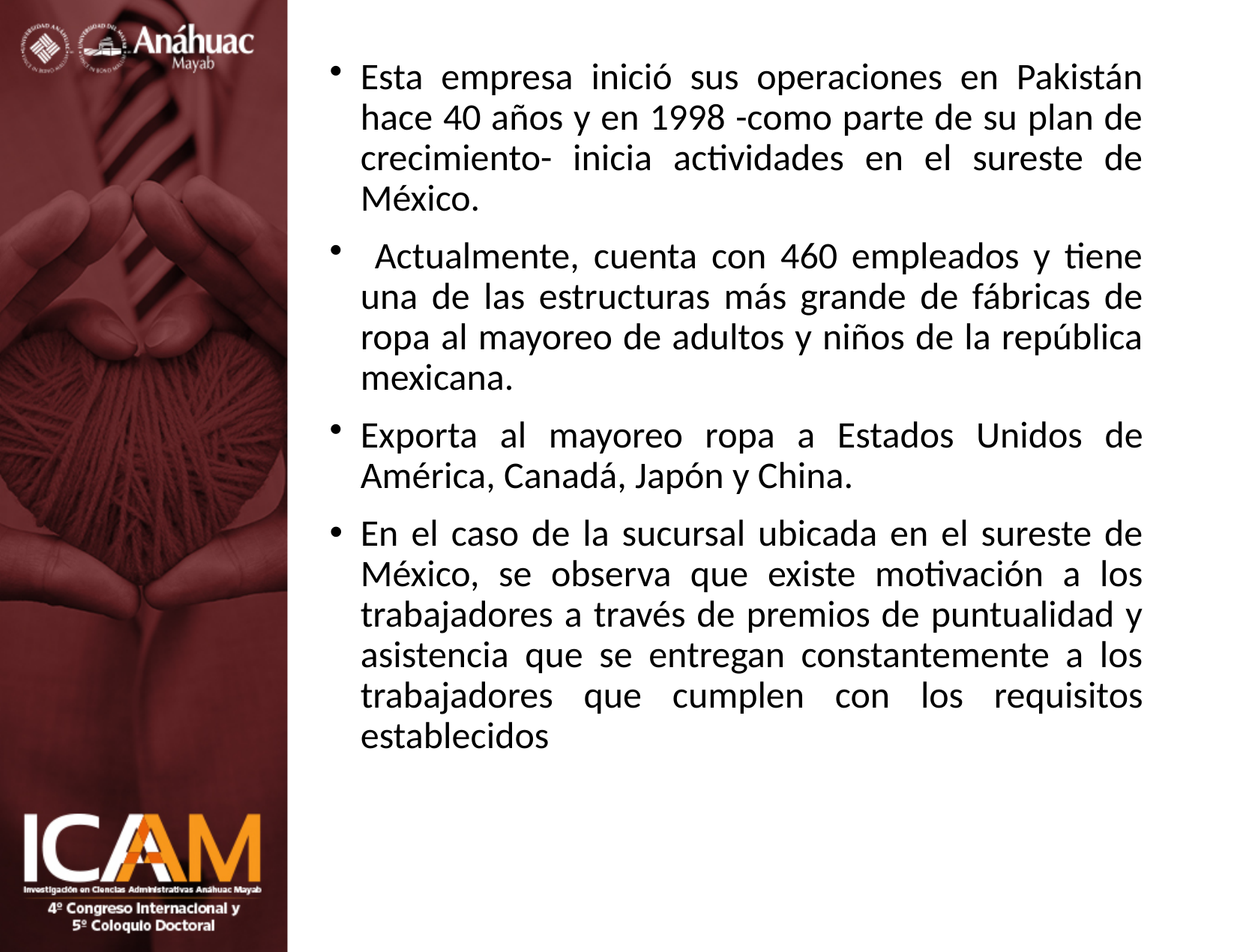

Esta empresa inició sus operaciones en Pakistán hace 40 años y en 1998 -como parte de su plan de crecimiento- inicia actividades en el sureste de México.
 Actualmente, cuenta con 460 empleados y tiene una de las estructuras más grande de fábricas de ropa al mayoreo de adultos y niños de la república mexicana.
Exporta al mayoreo ropa a Estados Unidos de América, Canadá, Japón y China.
En el caso de la sucursal ubicada en el sureste de México, se observa que existe motivación a los trabajadores a través de premios de puntualidad y asistencia que se entregan constantemente a los trabajadores que cumplen con los requisitos establecidos